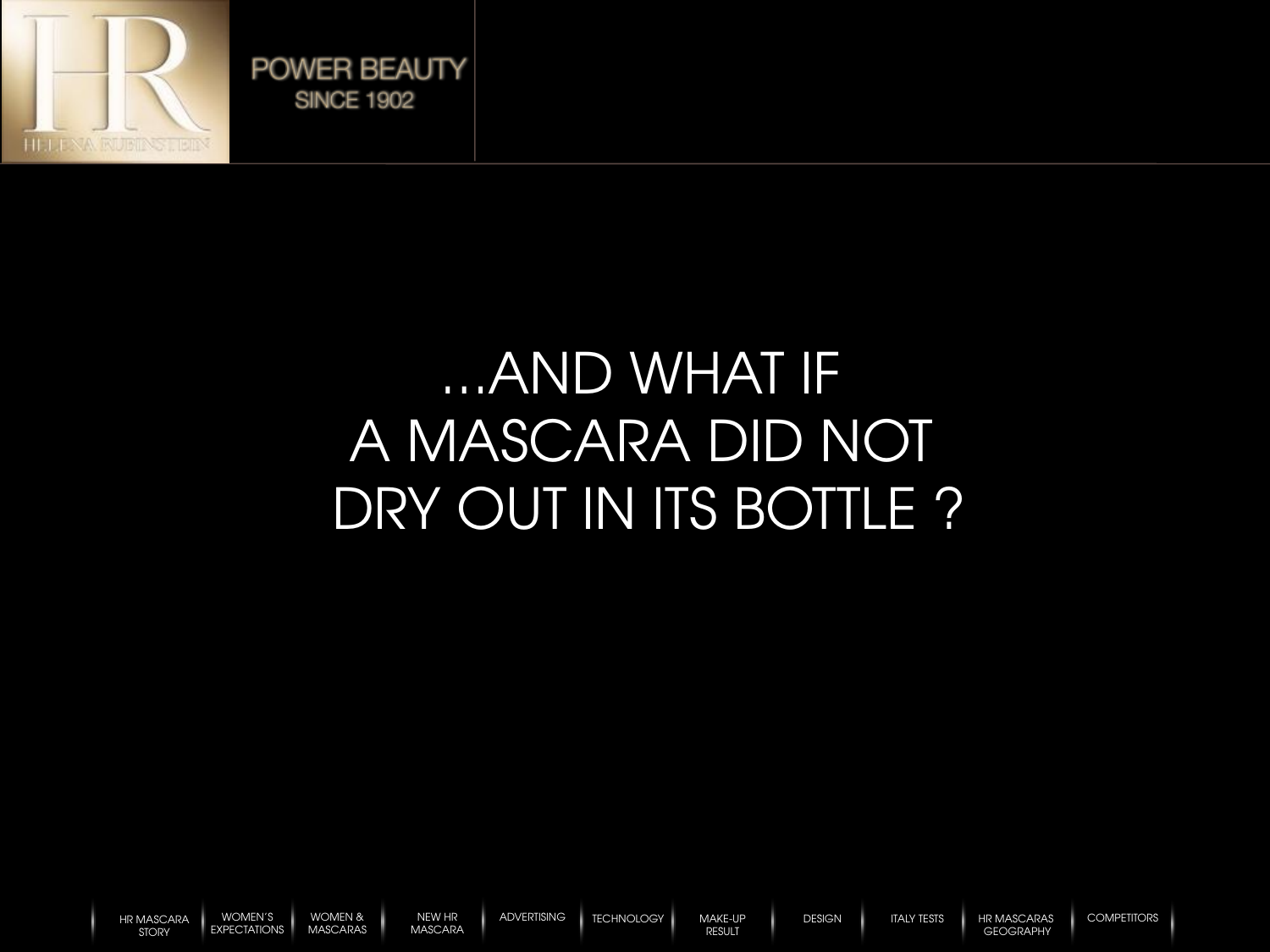

…AND WHAT IF
A MASCARA DID NOT
DRY OUT IN ITS BOTTLE ?